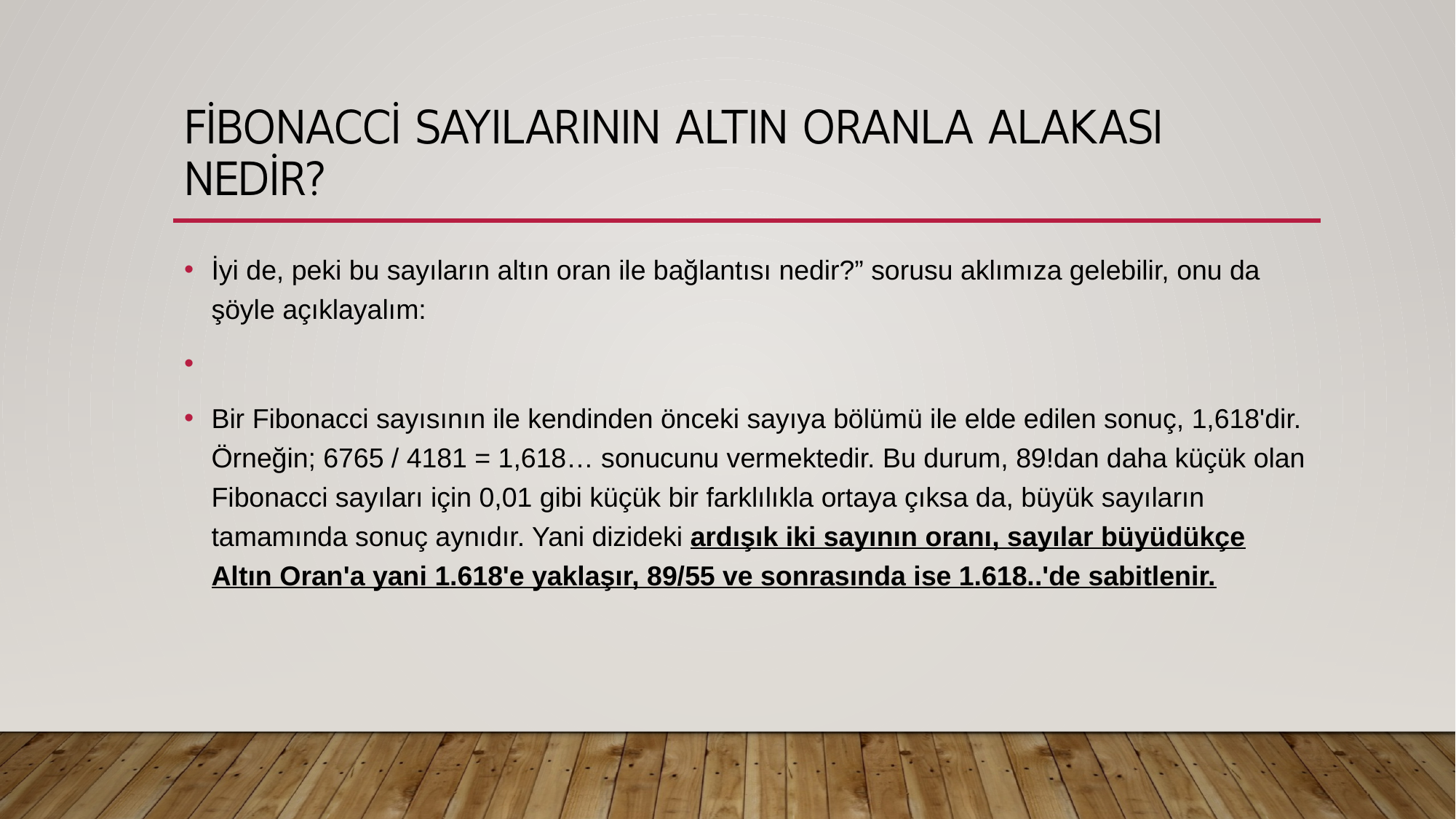

# FİBONACCİ SAYILARININ ALTIN ORANLA ALAKASI NEDİR?
İyi de, peki bu sayıların altın oran ile bağlantısı nedir?” sorusu aklımıza gelebilir, onu da şöyle açıklayalım:

Bir Fibonacci sayısının ile kendinden önceki sayıya bölümü ile elde edilen sonuç, 1,618'dir. Örneğin; 6765 / 4181 = 1,618… sonucunu vermektedir. Bu durum, 89!dan daha küçük olan Fibonacci sayıları için 0,01 gibi küçük bir farklılıkla ortaya çıksa da, büyük sayıların tamamında sonuç aynıdır. Yani dizideki ardışık iki sayının oranı, sayılar büyüdükçe Altın Oran'a yani 1.618'e yaklaşır, 89/55 ve sonrasında ise 1.618..'de sabitlenir.